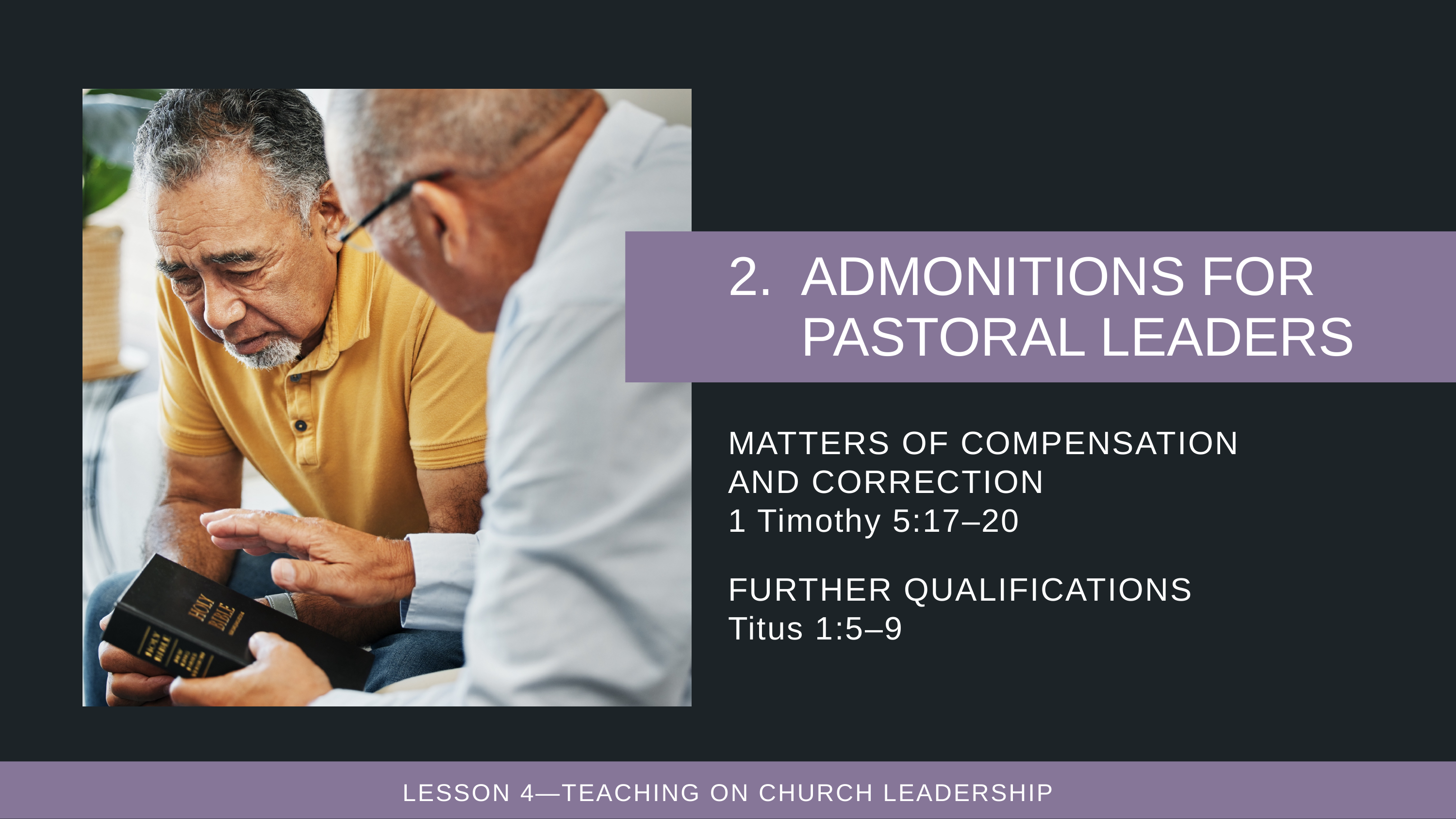

MATTERS OF COMPENSATION
AND CORRECTION
1 Timothy 5:17–20
FURTHER QUALIFICATIONS
Titus 1:5–9